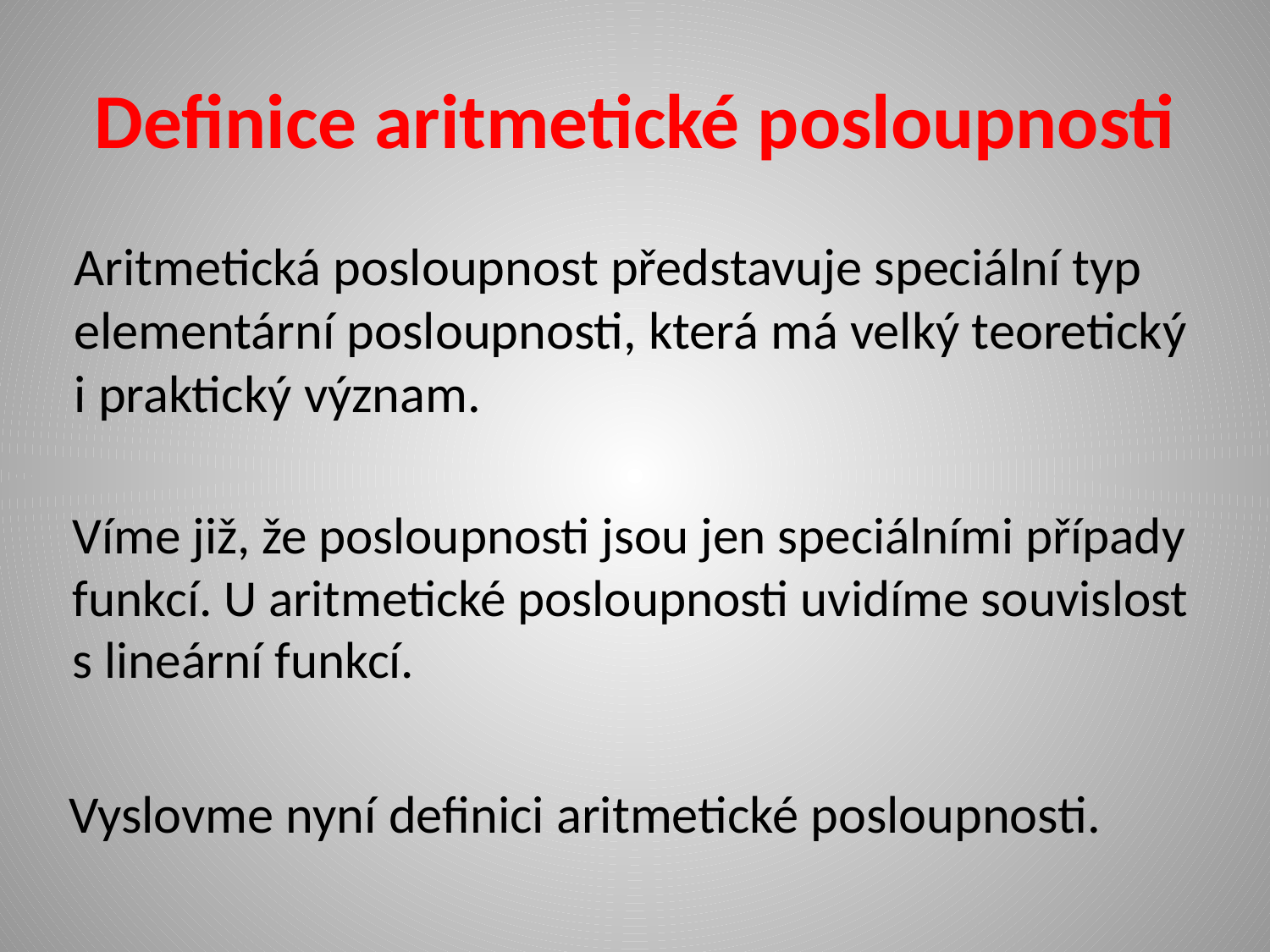

# Definice aritmetické posloupnosti
Aritmetická posloupnost představuje speciální typ elementární posloupnosti, která má velký teoretický i praktický význam.
Víme již, že posloupnosti jsou jen speciálními případy funkcí. U aritmetické posloupnosti uvidíme souvislost s lineární funkcí.

Vyslovme nyní definici aritmetické posloupnosti.